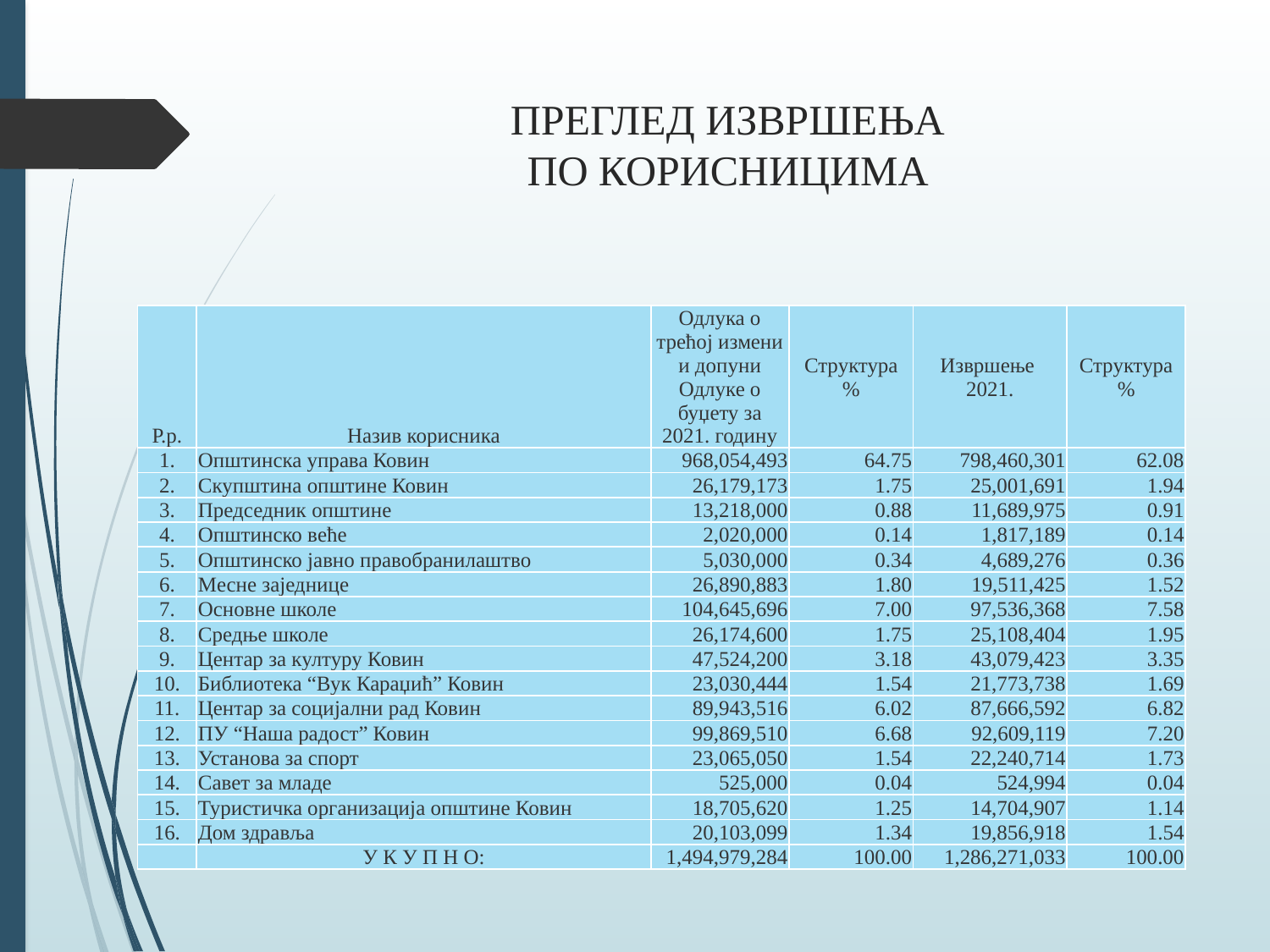

# ПРЕГЛЕД ИЗВРШЕЊА ПО КОРИСНИЦИМА
| Р.р. | Назив корисника | Одлука о трећој измени и допуни Одлуке о буџету за 2021. годину | Структура % | Извршење 2021. | Структура % |
| --- | --- | --- | --- | --- | --- |
| 1. | Општинска управа Ковин | 968,054,493 | 64.75 | 798,460,301 | 62.08 |
| 2. | Скупштина општине Ковин | 26,179,173 | 1.75 | 25,001,691 | 1.94 |
| 3. | Председник општине | 13,218,000 | 0.88 | 11,689,975 | 0.91 |
| 4. | Општинско веће | 2,020,000 | 0.14 | 1,817,189 | 0.14 |
| 5. | Општинско јавно правобранилаштво | 5,030,000 | 0.34 | 4,689,276 | 0.36 |
| 6. | Месне заједнице | 26,890,883 | 1.80 | 19,511,425 | 1.52 |
| 7. | Основне школе | 104,645,696 | 7.00 | 97,536,368 | 7.58 |
| 8. | Средње школе | 26,174,600 | 1.75 | 25,108,404 | 1.95 |
| 9. | Центар за културу Ковин | 47,524,200 | 3.18 | 43,079,423 | 3.35 |
| 10. | Библиотека “Вук Караџић” Ковин | 23,030,444 | 1.54 | 21,773,738 | 1.69 |
| 11. | Центар за социјални рад Ковин | 89,943,516 | 6.02 | 87,666,592 | 6.82 |
| 12. | ПУ “Наша радост” Ковин | 99,869,510 | 6.68 | 92,609,119 | 7.20 |
| 13. | Установа за спорт | 23,065,050 | 1.54 | 22,240,714 | 1.73 |
| 14. | Савет за младе | 525,000 | 0.04 | 524,994 | 0.04 |
| 15. | Туристичка организација општине Ковин | 18,705,620 | 1.25 | 14,704,907 | 1.14 |
| 16. | Дом здравља | 20,103,099 | 1.34 | 19,856,918 | 1.54 |
|  | У К У П Н О: | 1,494,979,284 | 100.00 | 1,286,271,033 | 100.00 |